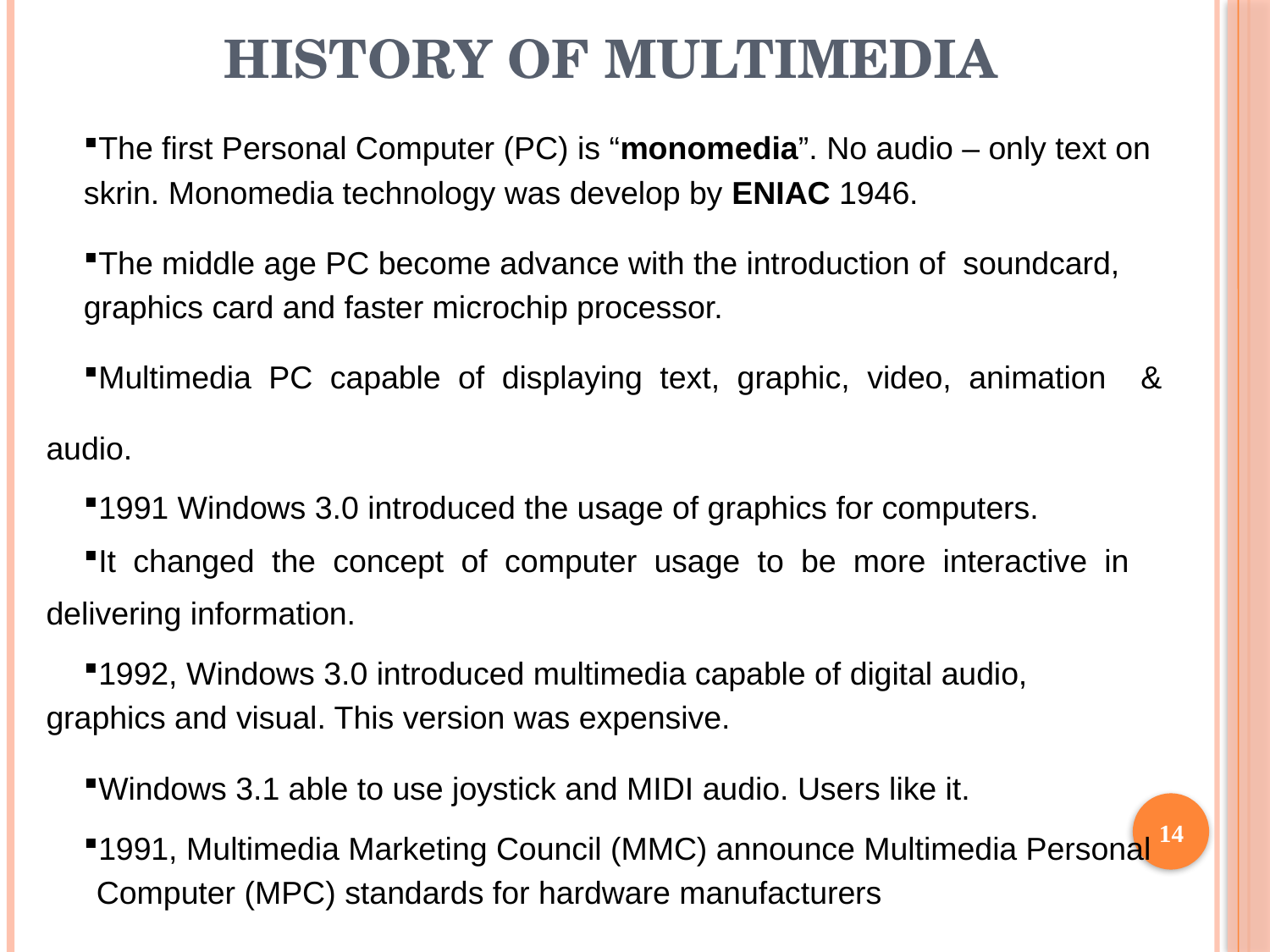

# History of Multimedia
The first Personal Computer (PC) is “monomedia”. No audio – only text on
skrin. Monomedia technology was develop by ENIAC 1946.
The middle age PC become advance with the introduction of  soundcard,
graphics card and faster microchip processor.
Multimedia PC capable of displaying text, graphic, video, animation  & audio.
1991 Windows 3.0 introduced the usage of graphics for computers.
It changed the concept of computer usage to be more interactive in 	delivering information.
1992, Windows 3.0 introduced multimedia capable of digital audio,  	graphics and visual. This version was expensive.
Windows 3.1 able to use joystick and MIDI audio. Users like it.
1991, Multimedia Marketing Council (MMC) announce Multimedia Personal 	Computer (MPC) standards for hardware manufacturers

14